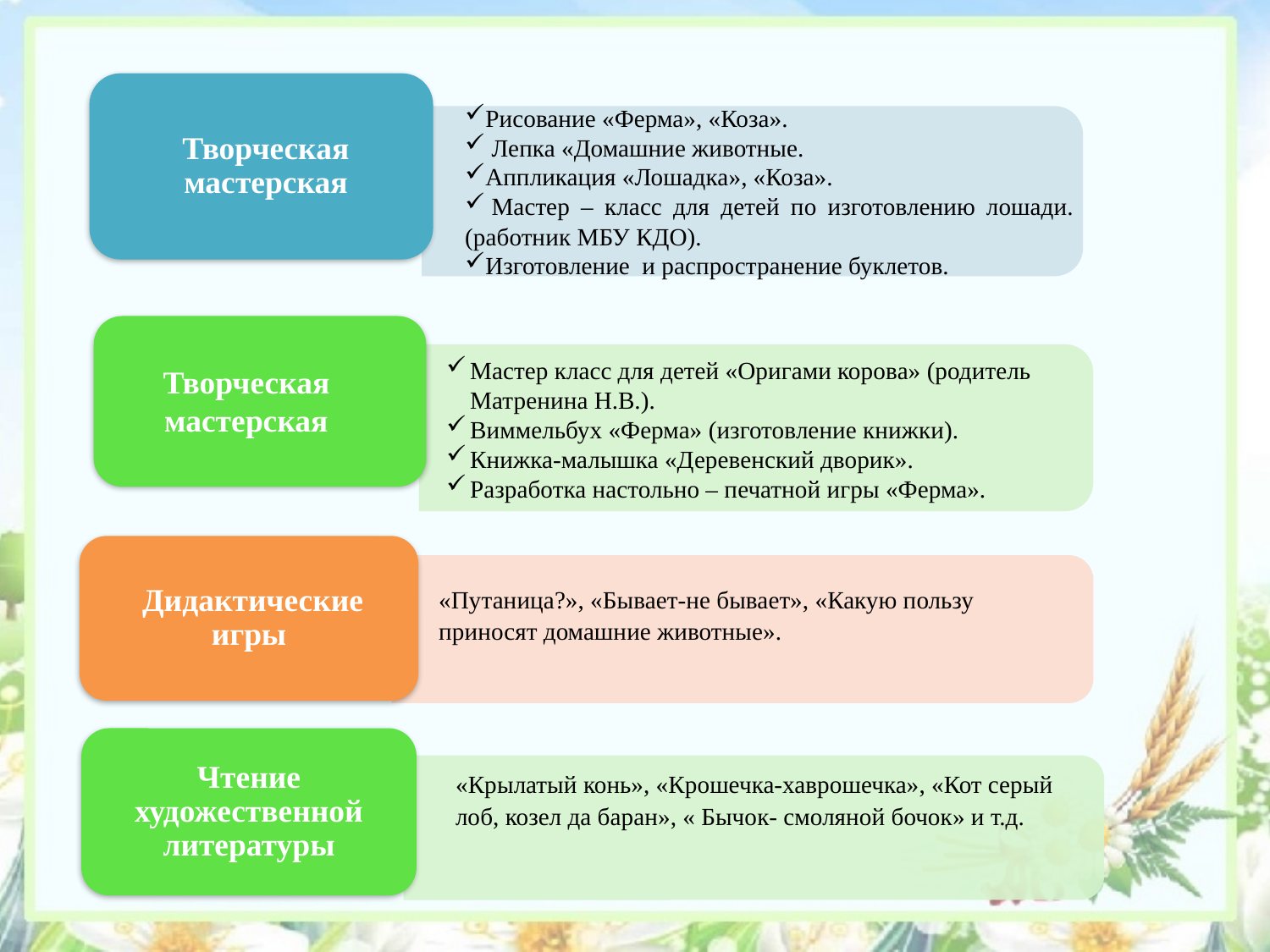

Творческая мастерская

Дидактические игры
Рисование «Ферма», «Коза».
 Лепка «Домашние животные.
Аппликация «Лошадка», «Коза».
 Мастер – класс для детей по изготовлению лошади. (работник МБУ КДО).
Изготовление  и распространение буклетов.
Мастер класс для детей «Оригами корова» (родитель  Матренина Н.В.).
Виммельбух «Ферма» (изготовление книжки).
Книжка-малышка «Деревенский дворик».
Разработка настольно – печатной игры «Ферма».
Творческая мастерская
«Путаница?», «Бывает-не бывает», «Какую пользу приносят домашние животные».

Чтение художественной литературы

«Крылатый конь», «Крошечка-хаврошечка», «Кот серый лоб, козел да баран», « Бычок- смоляной бочок» и т.д.